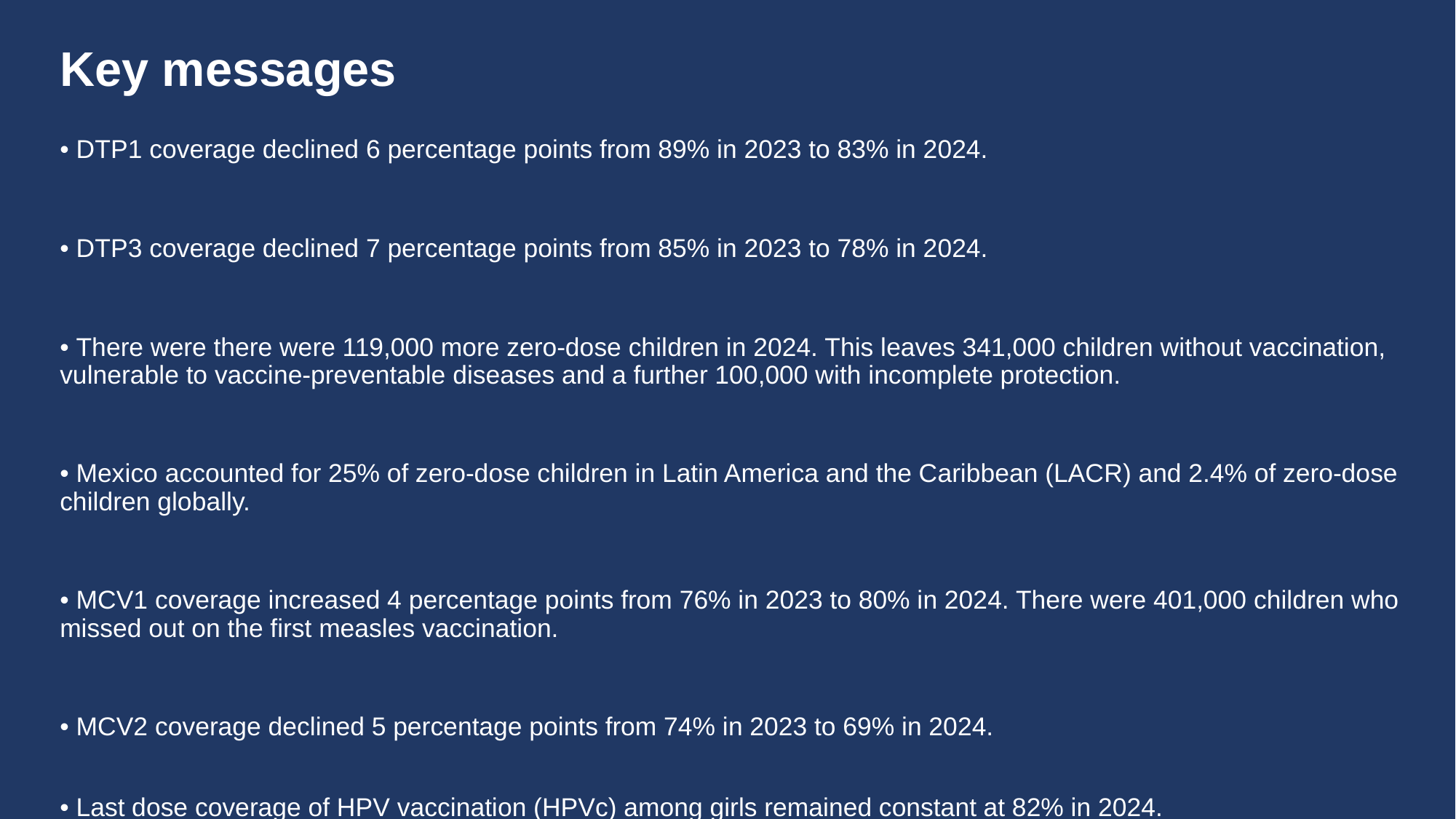

# Key messages
• DTP1 coverage declined 6 percentage points from 89% in 2023 to 83% in 2024.

• DTP3 coverage declined 7 percentage points from 85% in 2023 to 78% in 2024.

• There were there were 119,000 more zero-dose children in 2024. This leaves 341,000 children without vaccination, vulnerable to vaccine-preventable diseases and a further 100,000 with incomplete protection.

• Mexico accounted for 25% of zero-dose children in Latin America and the Caribbean (LACR) and 2.4% of zero-dose children globally.

• MCV1 coverage increased 4 percentage points from 76% in 2023 to 80% in 2024. There were 401,000 children who missed out on the first measles vaccination.

• MCV2 coverage declined 5 percentage points from 74% in 2023 to 69% in 2024.

• Last dose coverage of HPV vaccination (HPVc) among girls remained constant at 82% in 2024.